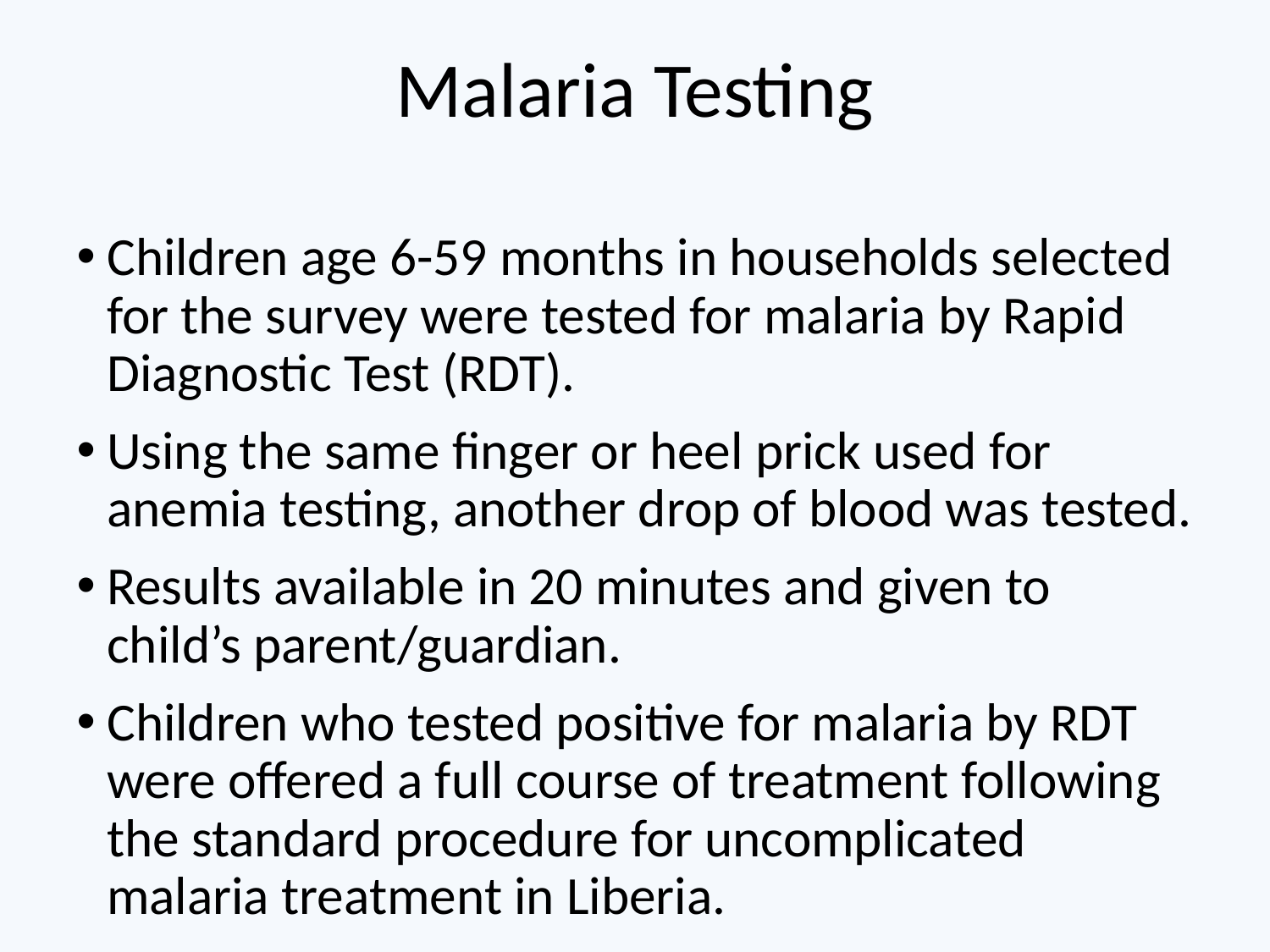

# Malaria Testing
Children age 6-59 months in households selected for the survey were tested for malaria by Rapid Diagnostic Test (RDT).
Using the same finger or heel prick used for anemia testing, another drop of blood was tested.
Results available in 20 minutes and given to child’s parent/guardian.
Children who tested positive for malaria by RDT were offered a full course of treatment following the standard procedure for uncomplicated malaria treatment in Liberia.